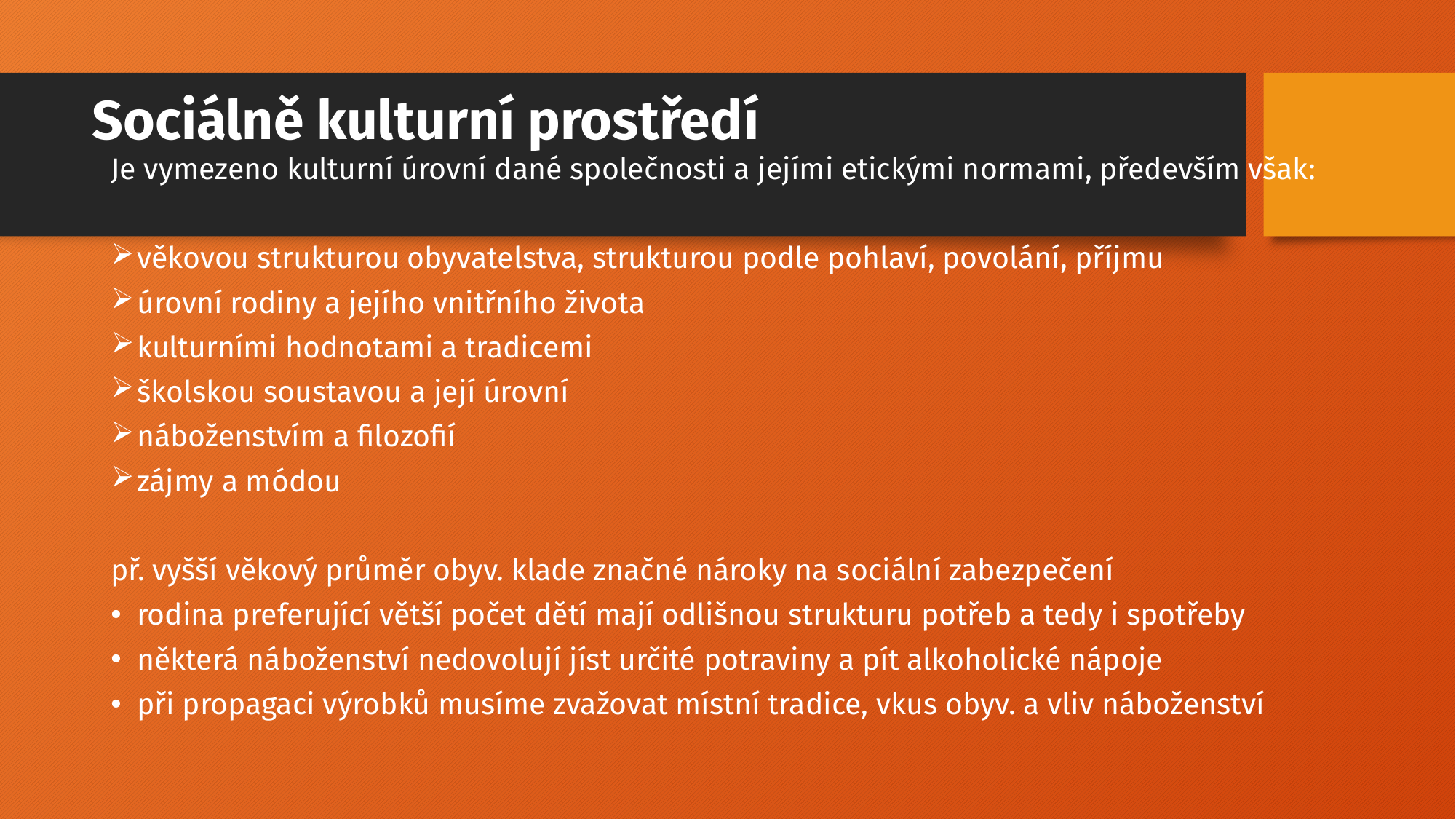

# Sociálně kulturní prostředí
Je vymezeno kulturní úrovní dané společnosti a jejími etickými normami, především však:

věkovou strukturou obyvatelstva, strukturou podle pohlaví, povolání, příjmu
úrovní rodiny a jejího vnitřního života
kulturními hodnotami a tradicemi
školskou soustavou a její úrovní
náboženstvím a filozofií
zájmy a módou

př. vyšší věkový průměr obyv. klade značné nároky na sociální zabezpečení
rodina preferující větší počet dětí mají odlišnou strukturu potřeb a tedy i spotřeby
některá náboženství nedovolují jíst určité potraviny a pít alkoholické nápoje
při propagaci výrobků musíme zvažovat místní tradice, vkus obyv. a vliv náboženství